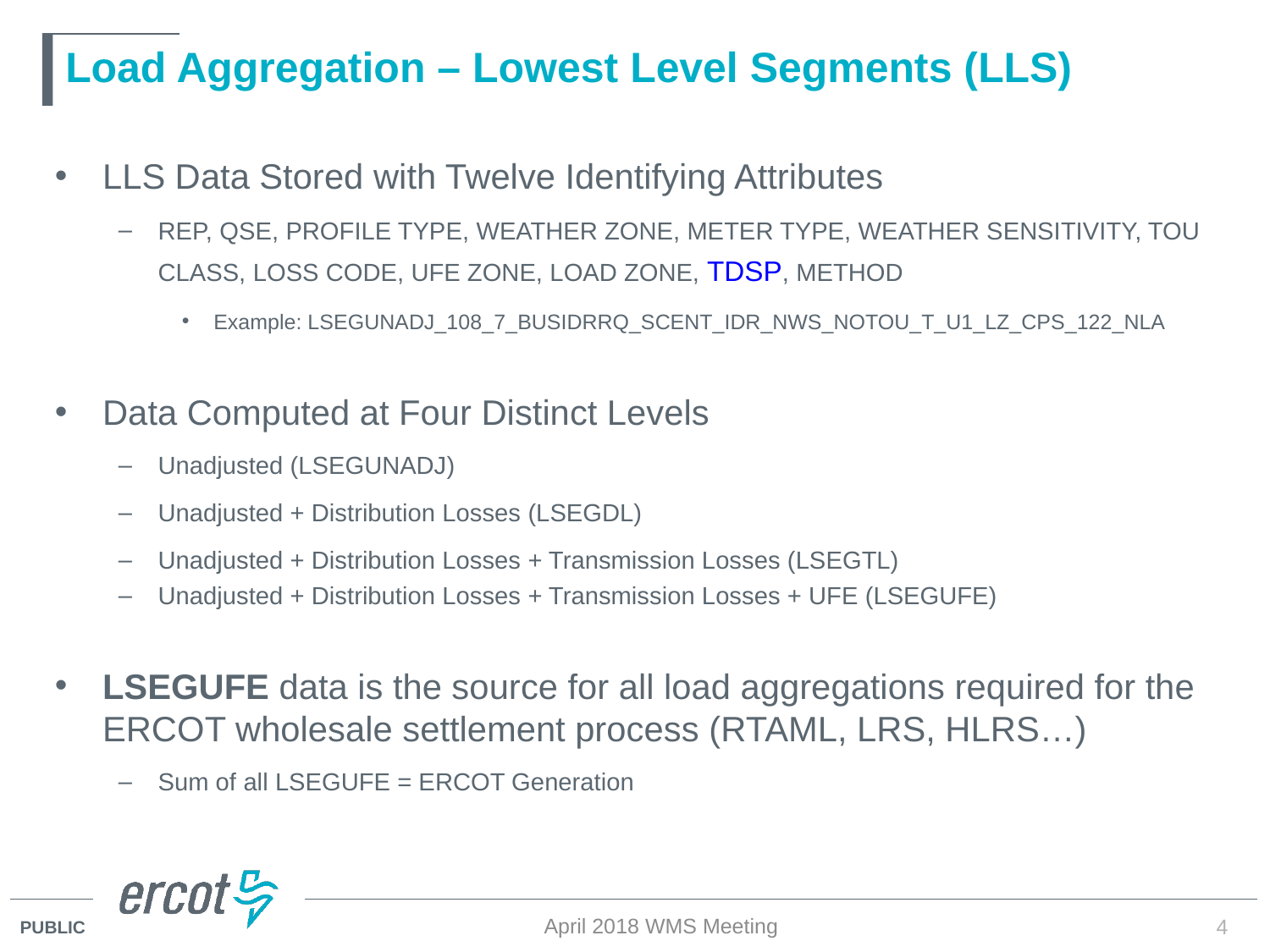

# Load Aggregation – Lowest Level Segments (LLS)
LLS Data Stored with Twelve Identifying Attributes
REP, QSE, PROFILE TYPE, WEATHER ZONE, METER TYPE, WEATHER SENSITIVITY, TOU CLASS, LOSS CODE, UFE ZONE, LOAD ZONE, TDSP, METHOD
Example: LSEGUNADJ_108_7_BUSIDRRQ_SCENT_IDR_NWS_NOTOU_T_U1_LZ_CPS_122_NLA

Data Computed at Four Distinct Levels
Unadjusted (LSEGUNADJ)
Unadjusted + Distribution Losses (LSEGDL)
Unadjusted + Distribution Losses + Transmission Losses (LSEGTL)
Unadjusted + Distribution Losses + Transmission Losses + UFE (LSEGUFE)

LSEGUFE data is the source for all load aggregations required for the ERCOT wholesale settlement process (RTAML, LRS, HLRS…)
Sum of all LSEGUFE = ERCOT Generation
April 2018 WMS Meeting
4